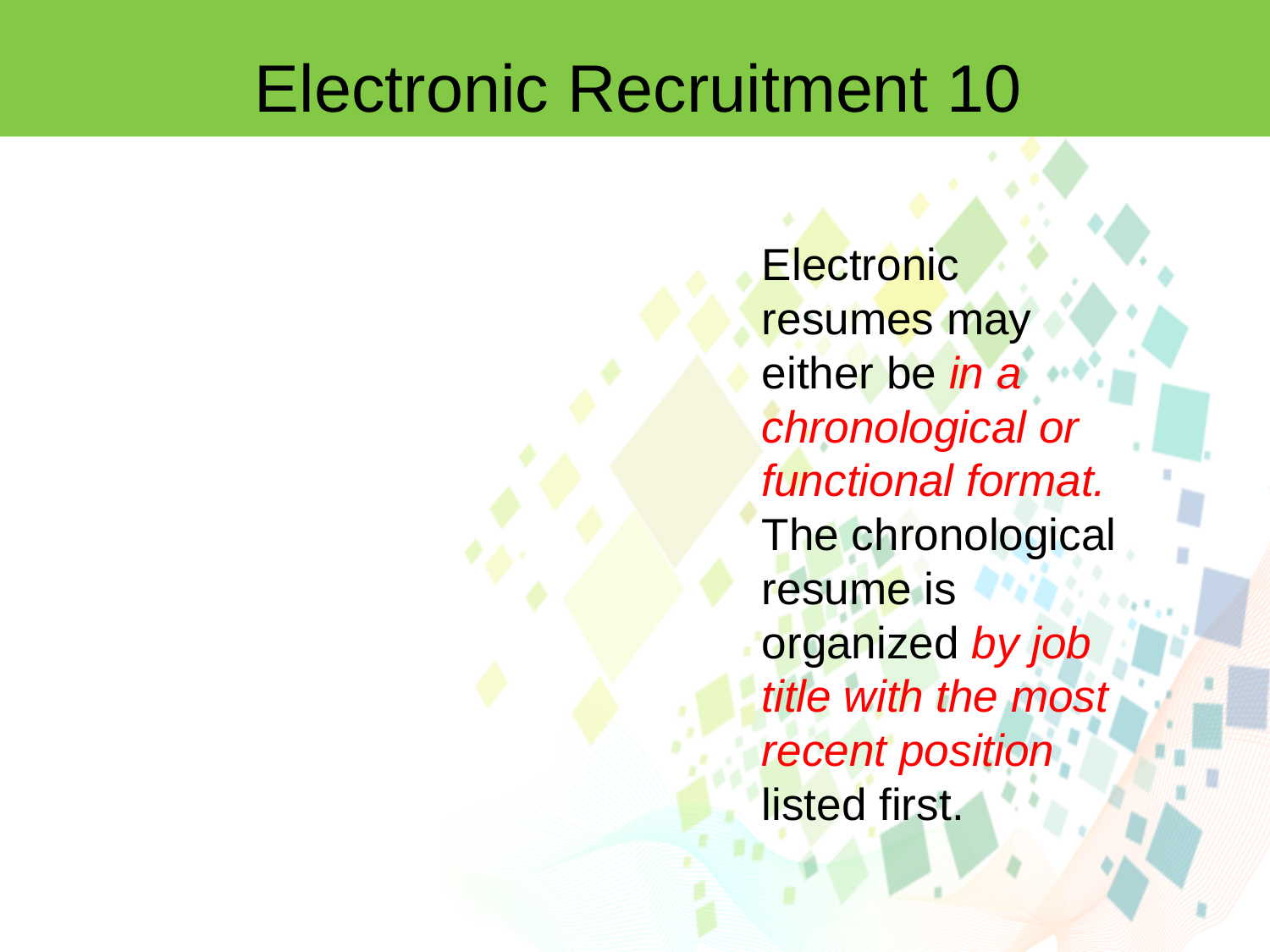

Electronic Recruitment 10
Electronic resumes may either be in a chronological or functional format. The chronological resume is organized by job title with the most recent position listed first.